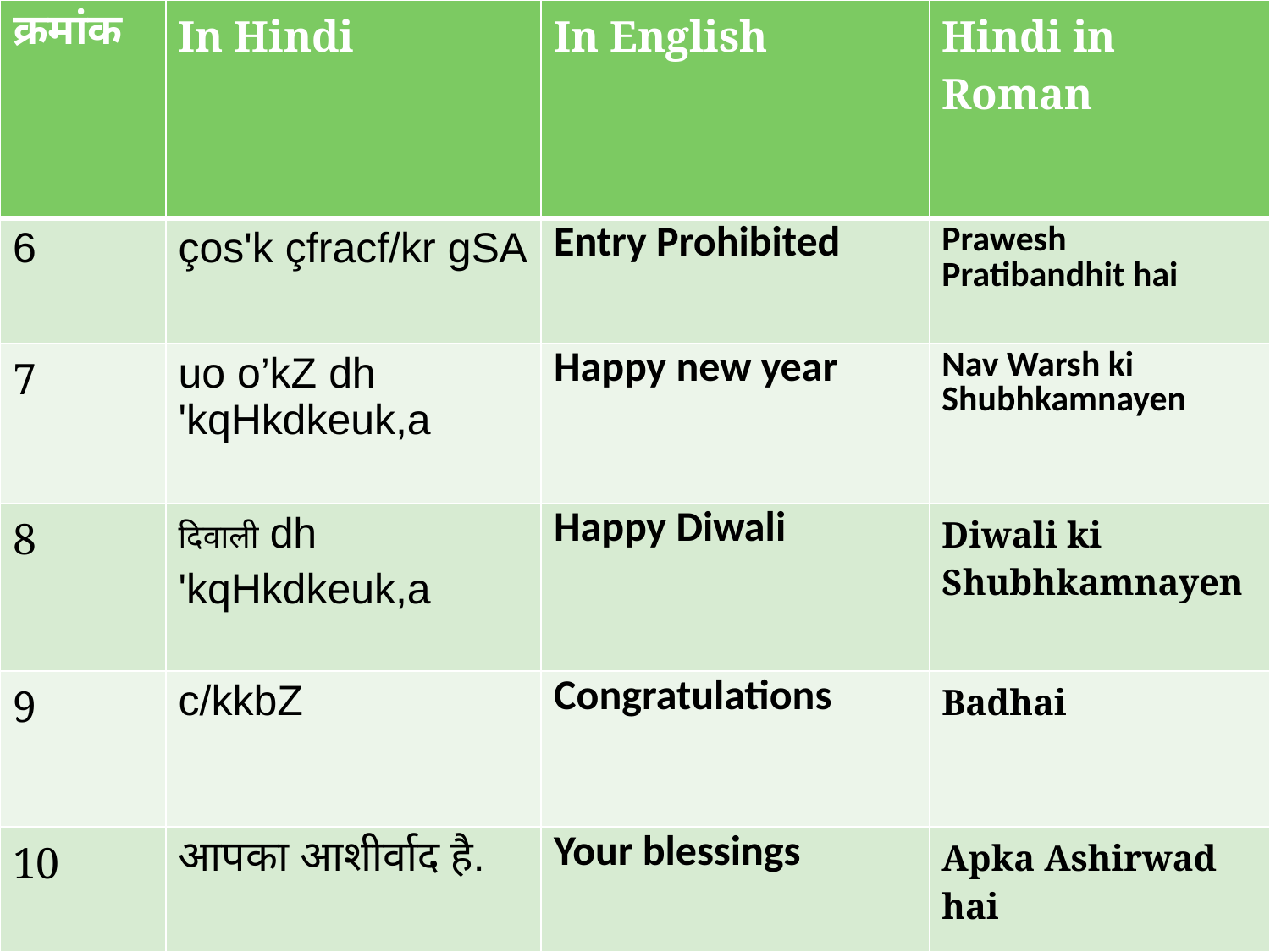

| क्रमांक | In Hindi | In English | Hindi in Roman |
| --- | --- | --- | --- |
| 6 | ços'k çfracf/kr gSA | Entry Prohibited | Prawesh Pratibandhit hai |
| 7 | uo o’kZ dh 'kqHkdkeuk,a | Happy new year | Nav Warsh ki Shubhkamnayen |
| 8 | दिवाली dh 'kqHkdkeuk,a | Happy Diwali | Diwali ki Shubhkamnayen |
| 9 | c/kkbZ | Congratulations | Badhai |
| 10 | आपका आशीर्वाद है. | Your blessings | Apka Ashirwad hai |
#